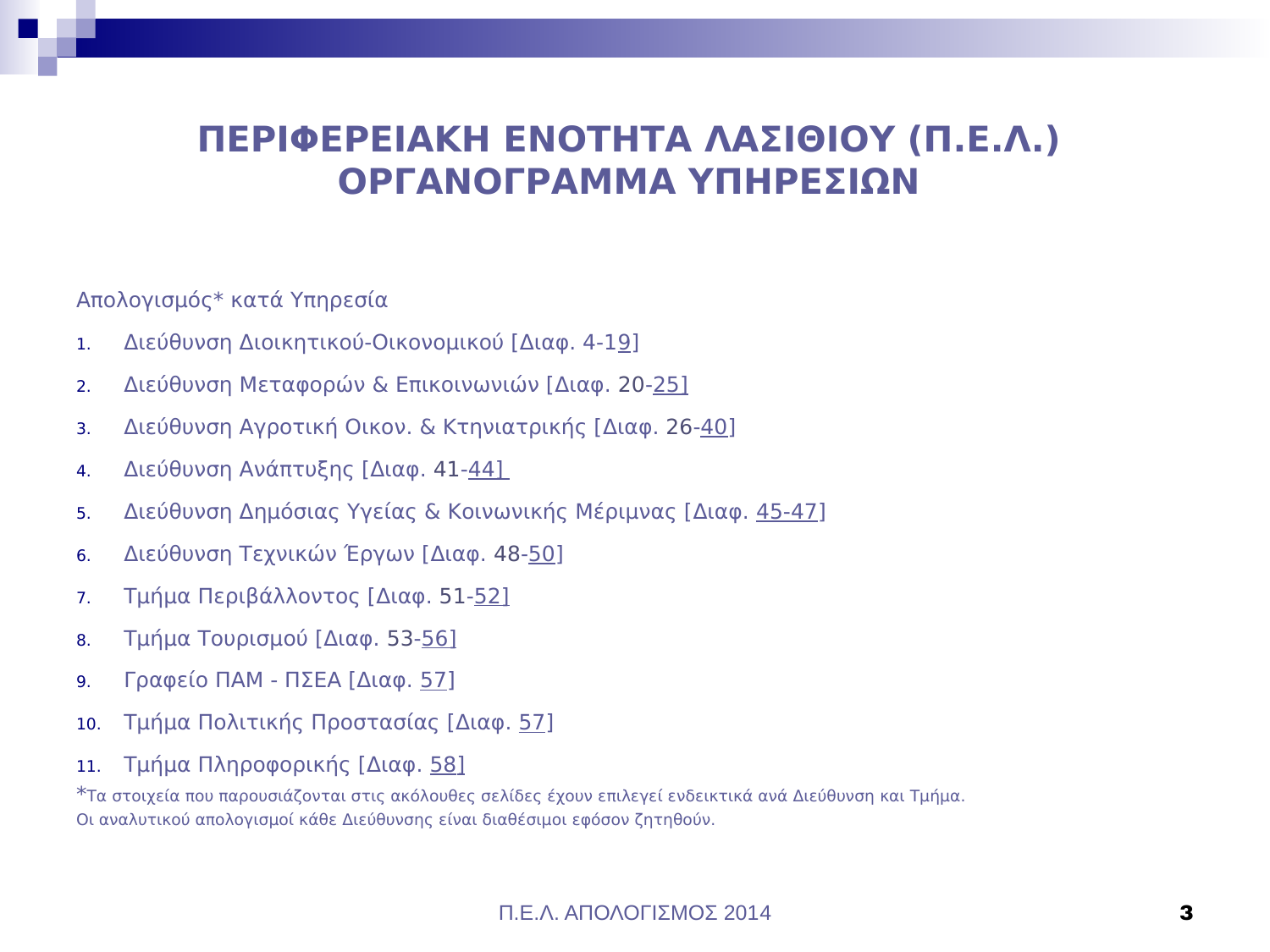

# ΠΕΡΙΦΕΡΕΙΑΚΗ ΕΝΟΤΗΤΑ ΛΑΣΙΘΙΟΥ (Π.Ε.Λ.) ΟΡΓΑΝΟΓΡΑΜΜΑ ΥΠΗΡΕΣΙΩΝ
Απολογισμός* κατά Υπηρεσία
Διεύθυνση Διοικητικού-Οικονομικού [Διαφ. 4-19]
Διεύθυνση Μεταφορών & Επικοινωνιών [Διαφ. 20-25]
Διεύθυνση Αγροτική Οικον. & Κτηνιατρικής [Διαφ. 26-40]
Διεύθυνση Ανάπτυξης [Διαφ. 41-44]
Διεύθυνση Δημόσιας Υγείας & Κοινωνικής Μέριμνας [Διαφ. 45-47]
Διεύθυνση Τεχνικών Έργων [Διαφ. 48-50]
Τμήμα Περιβάλλοντος [Διαφ. 51-52]
Τμήμα Τουρισμού [Διαφ. 53-56]
Γραφείο ΠΑΜ - ΠΣΕΑ [Διαφ. 57]
Τμήμα Πολιτικής Προστασίας [Διαφ. 57]
Τμήμα Πληροφορικής [Διαφ. 58]
*Τα στοιχεία που παρουσιάζονται στις ακόλουθες σελίδες έχουν επιλεγεί ενδεικτικά ανά Διεύθυνση και Τμήμα.
Οι αναλυτικού απολογισμοί κάθε Διεύθυνσης είναι διαθέσιμοι εφόσον ζητηθούν.

Π.Ε.Λ. ΑΠΟΛΟΓΙΣΜΟΣ 2014
3